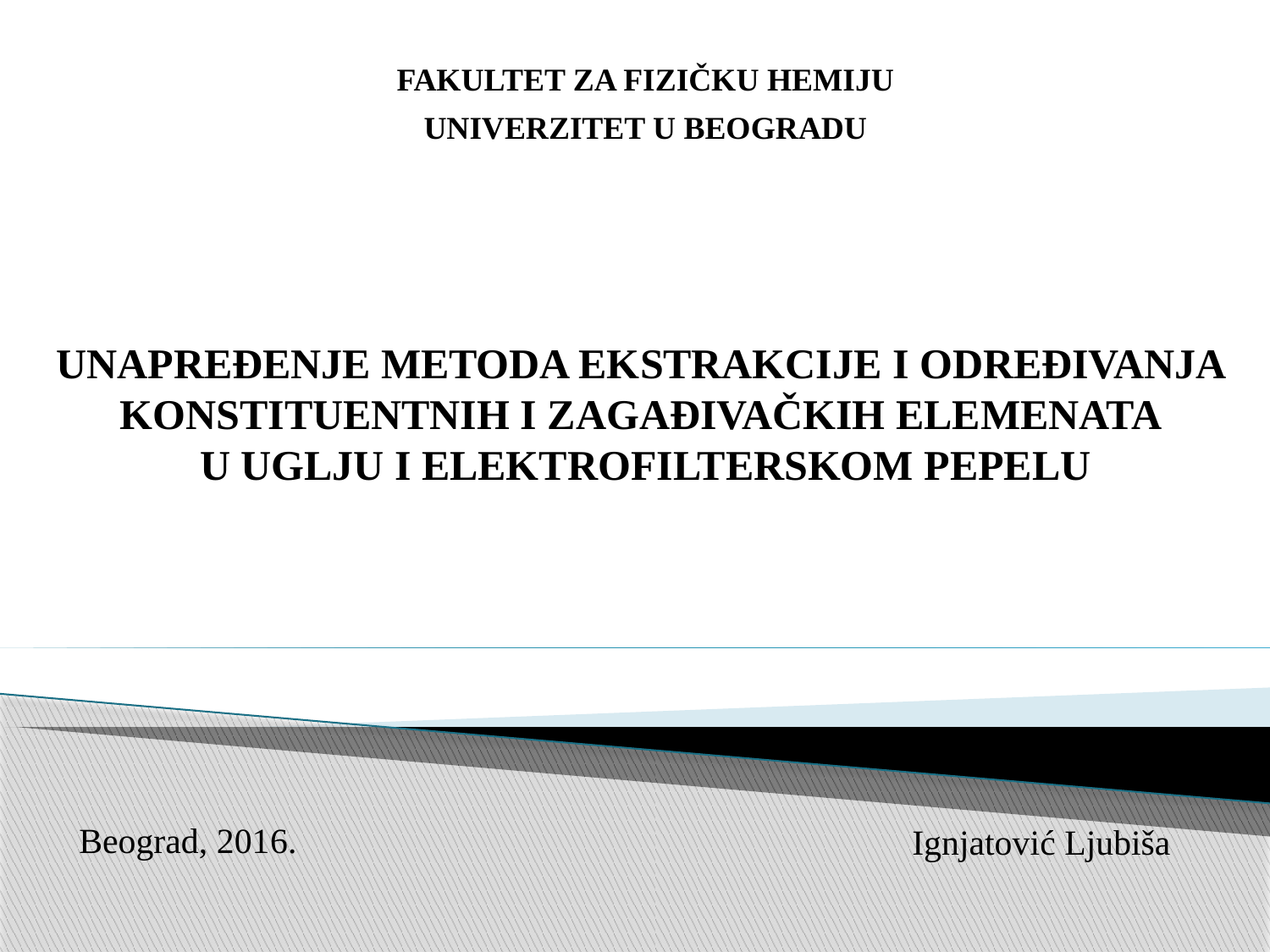

FAKULTET ZA FIZIČKU HEMIJU
UNIVERZITET U BEOGRADU
UNAPREĐENJE METODA EKSTRAKCIJE I ODREĐIVANJA
KONSTITUENTNIH I ZAGAĐIVAČKIH ELEMENATA
U UGLJU I ELEKTROFILTERSKOM PEPELU

Beograd, 2016.
Ignjatović Ljubiša